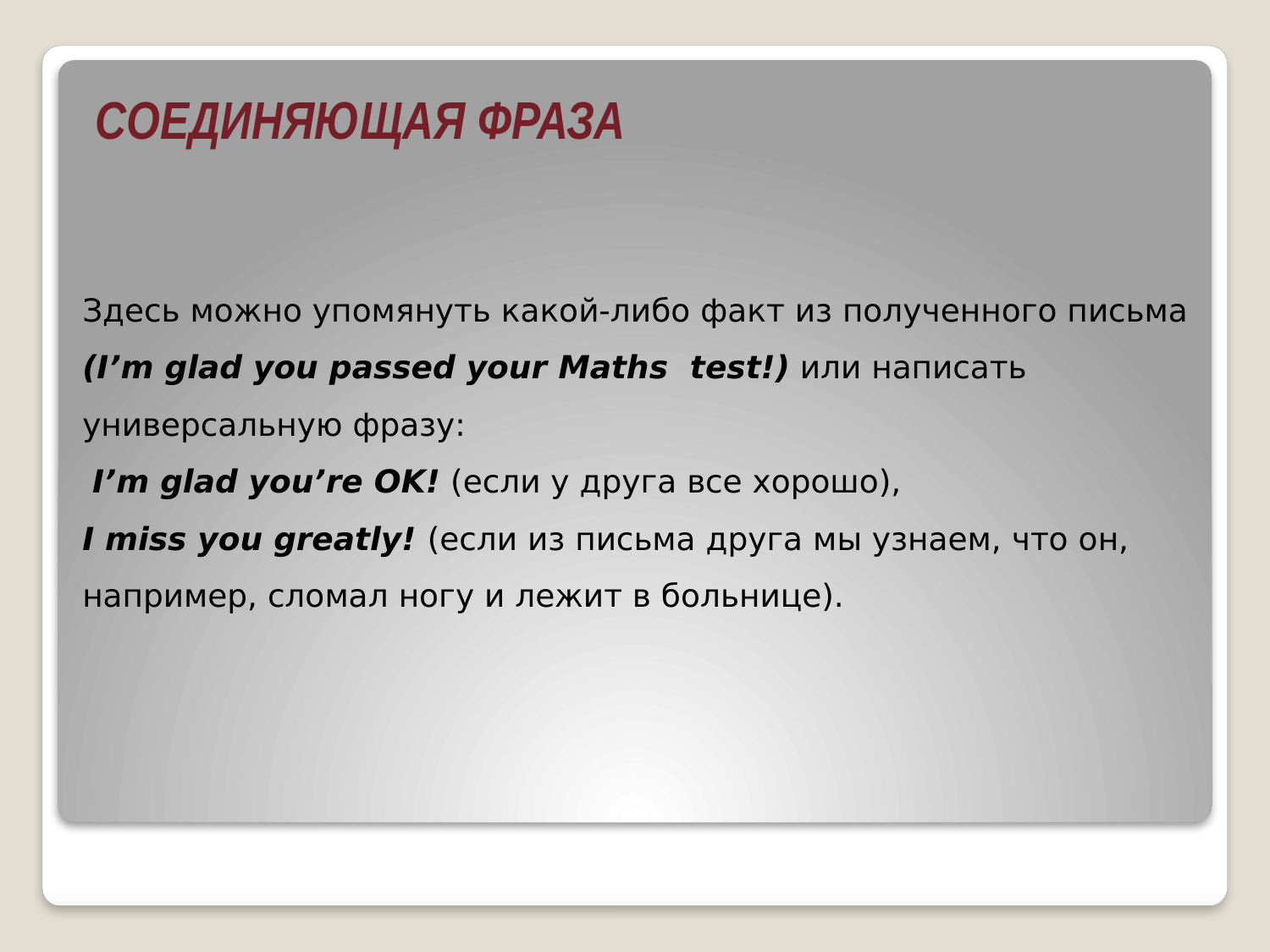

Соединяющая фраза
# Здесь можно упомянуть какой-либо факт из полученного письма (I’m glad you passed your Maths  test!) или написать универсальную фразу:  I’m glad you’re OK! (если у друга все хорошо), I miss you greatly! (если из письма друга мы узнаем, что он, например, сломал ногу и лежит в больнице).